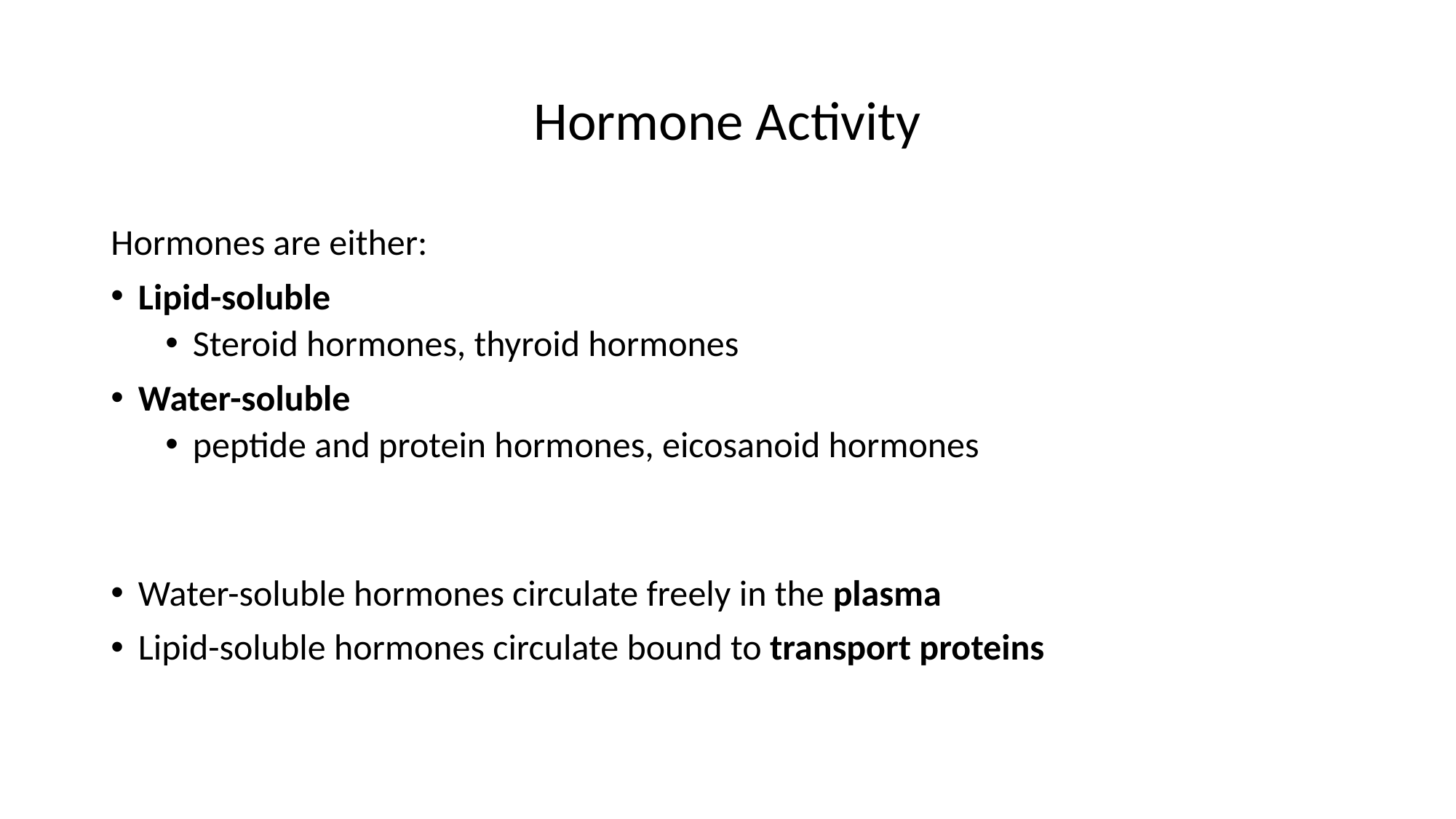

# Hormone Activity
Hormones are either:
Lipid-soluble
Steroid hormones, thyroid hormones
Water-soluble
peptide and protein hormones, eicosanoid hormones

Water-soluble hormones circulate freely in the plasma
Lipid-soluble hormones circulate bound to transport proteins